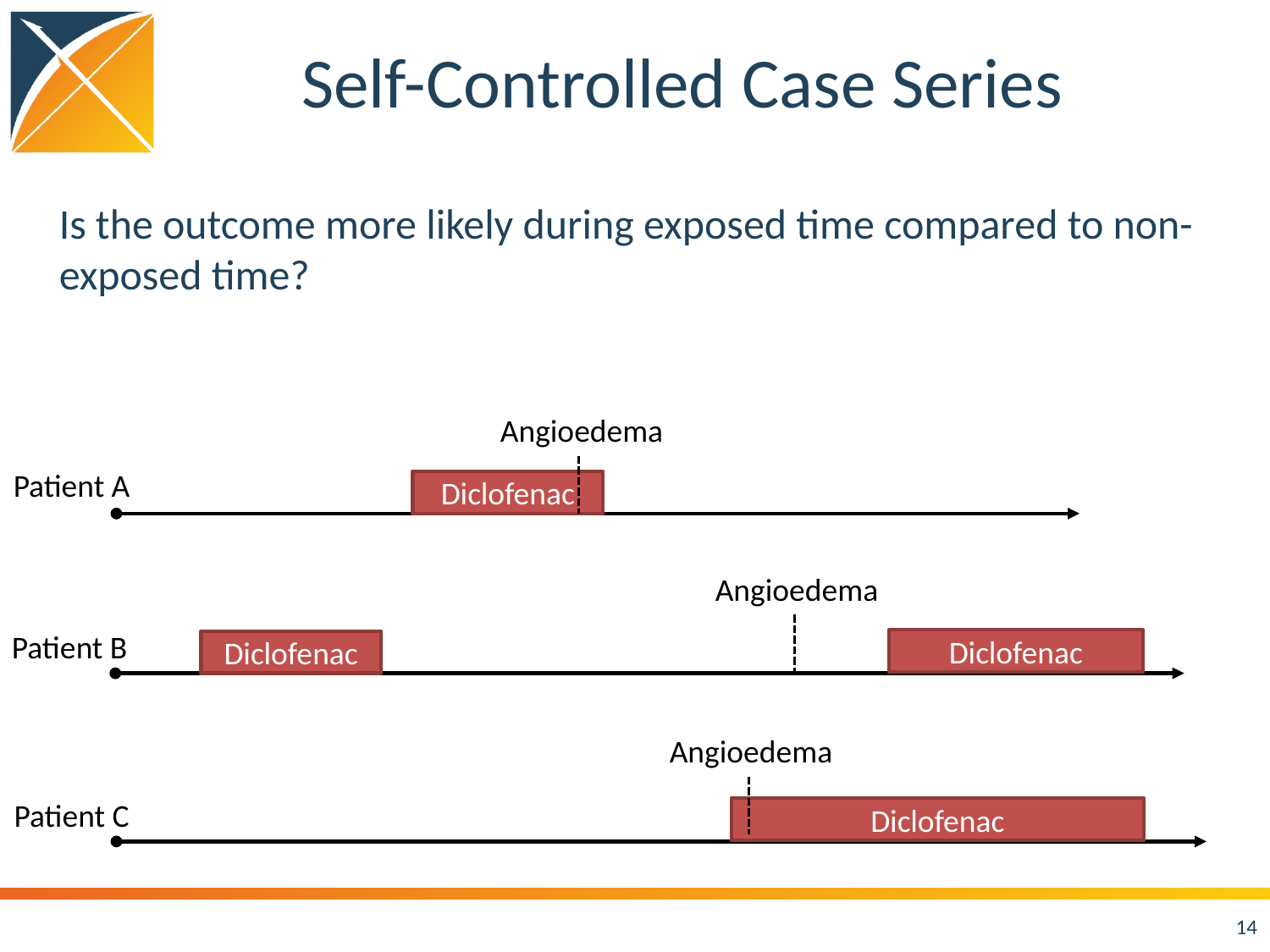

# Self-Controlled Case Series
Is the outcome more likely during exposed time compared to non-exposed time?
Angioedema
Patient A
Diclofenac
Angioedema
Patient B
Diclofenac
Ke Diclofenac ppra
Angioedema
Patient C
Diclofenac
14